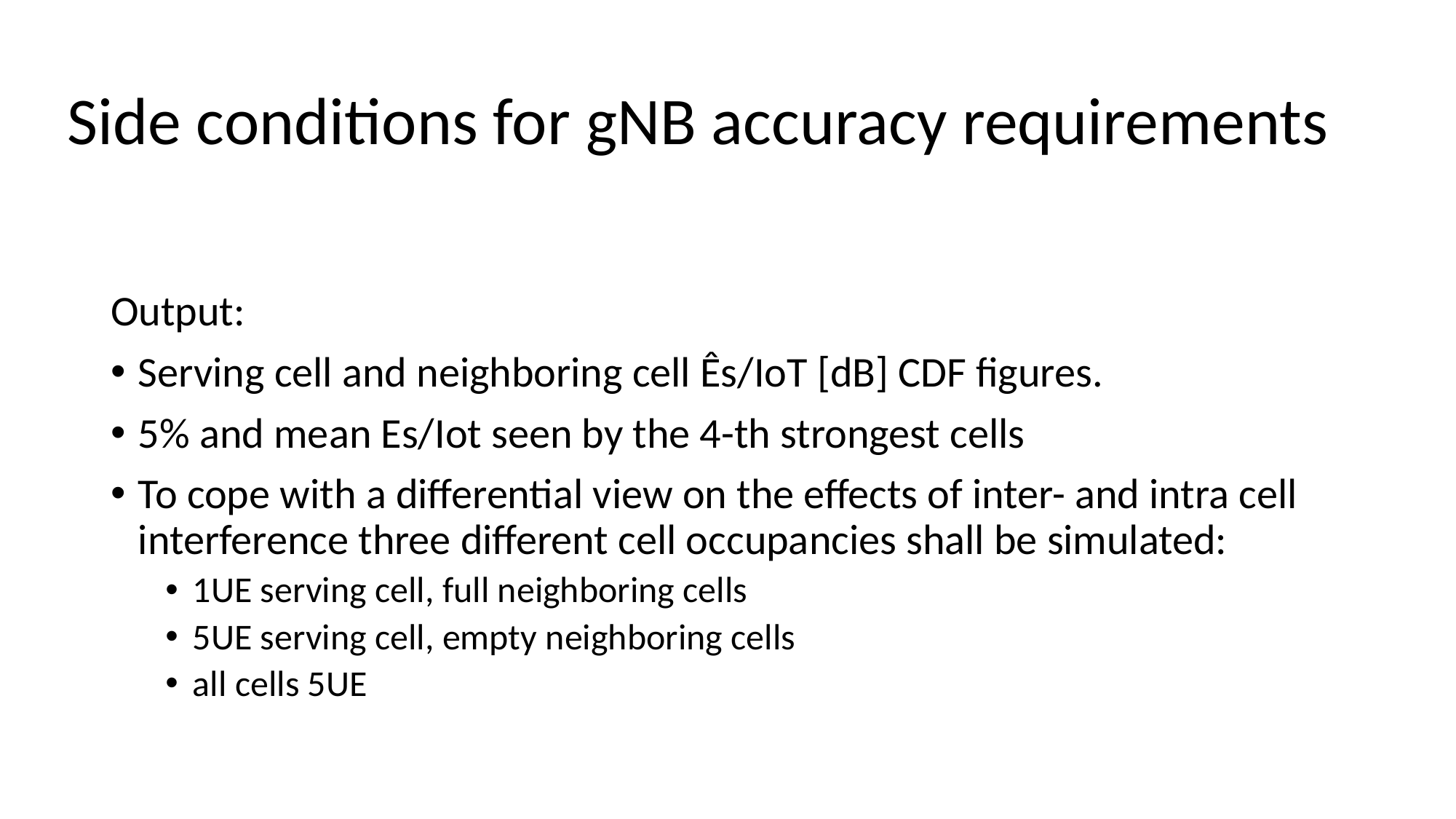

# Side conditions for gNB accuracy requirements

Output:
Serving cell and neighboring cell Ês/IoT [dB] CDF figures.
5% and mean Es/Iot seen by the 4-th strongest cells
To cope with a differential view on the effects of inter- and intra cell interference three different cell occupancies shall be simulated:
1UE serving cell, full neighboring cells
5UE serving cell, empty neighboring cells
all cells 5UE